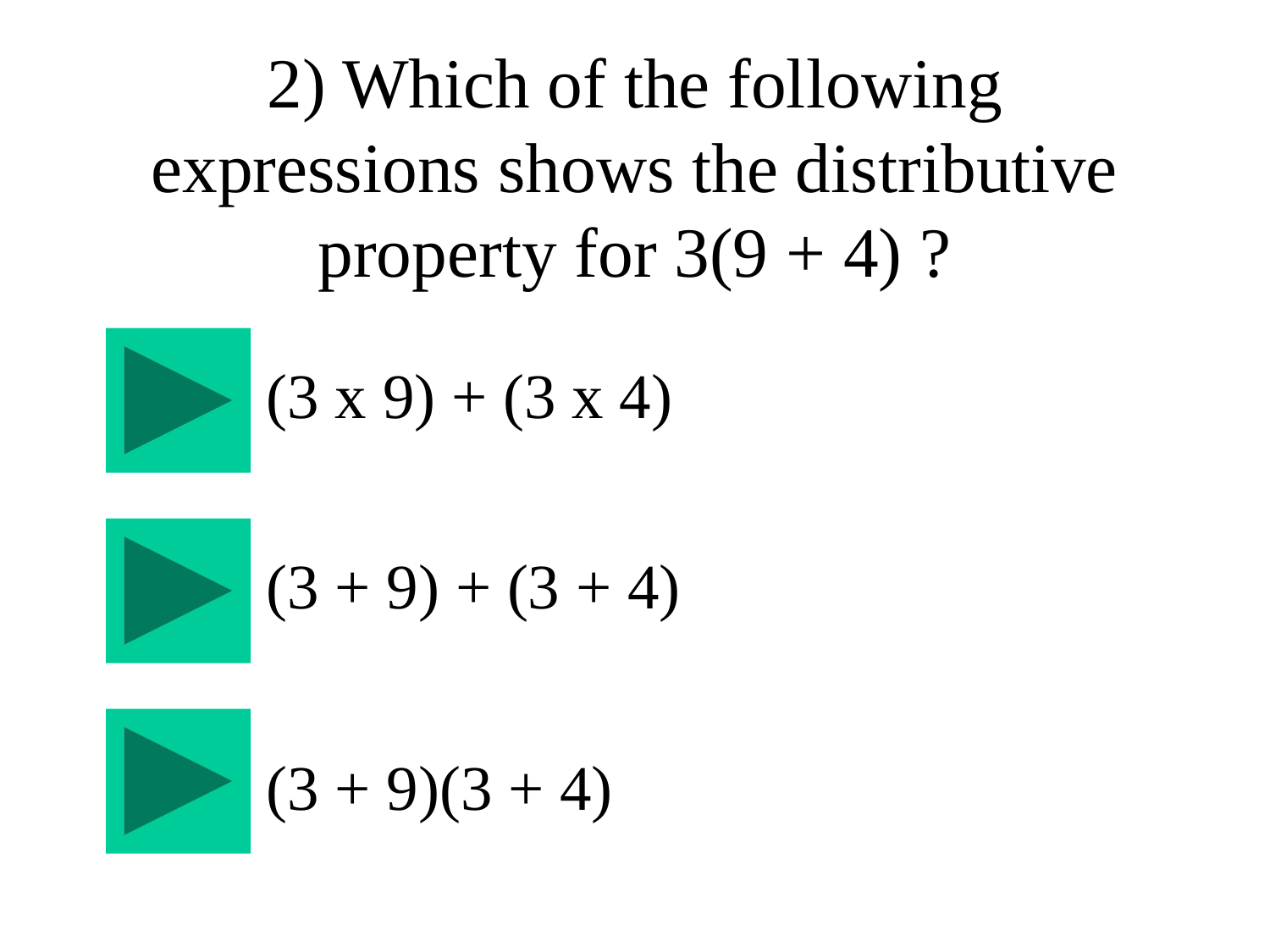

# 2) Which of the following expressions shows the distributive property for 3(9 + 4) ?

(3 x 9) + (3 x 4)

(3 + 9) + (3 + 4)

(3 + 9)(3 + 4)